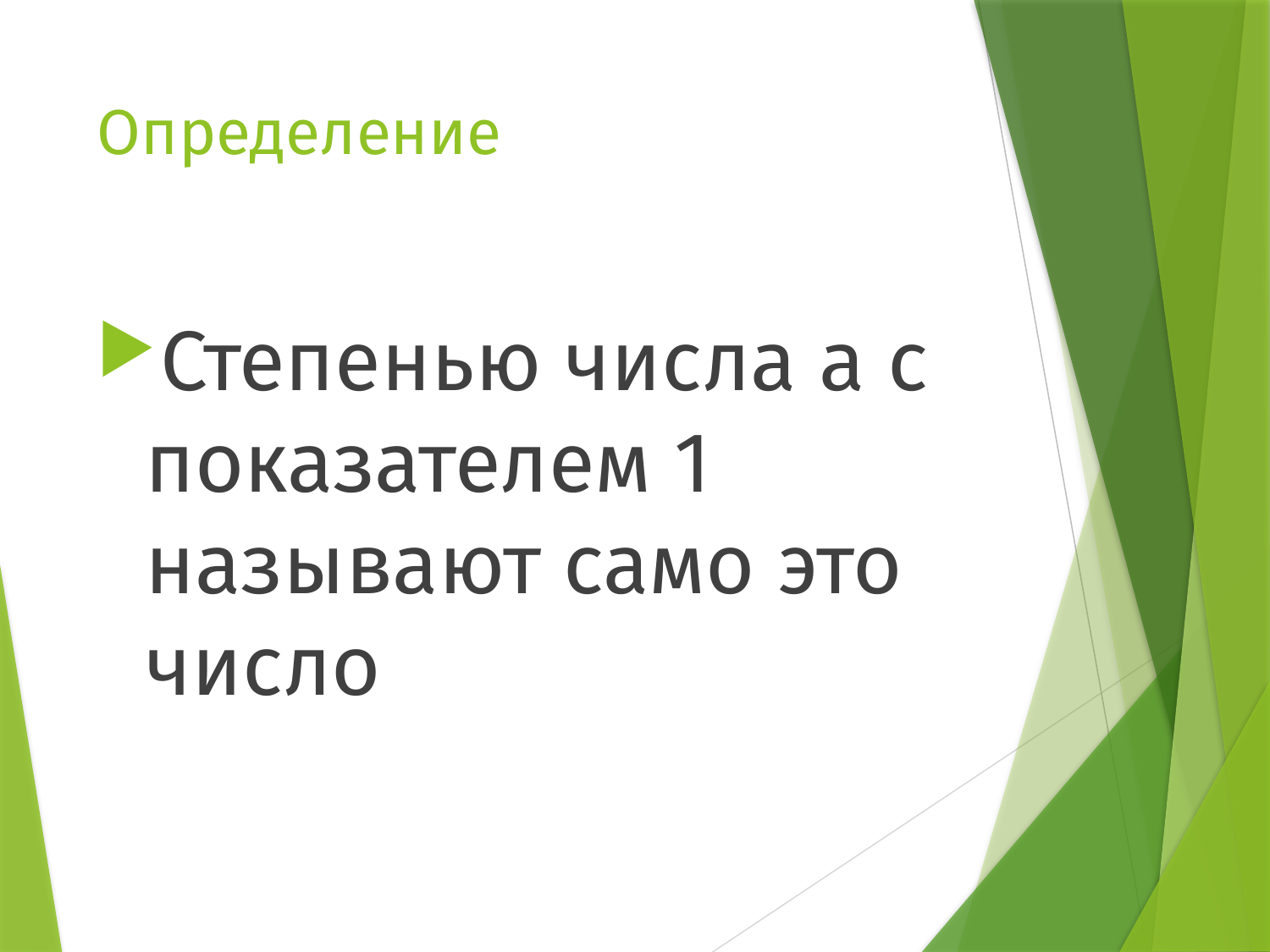

# Определение
Степенью числа а с показателем 1 называют само это число